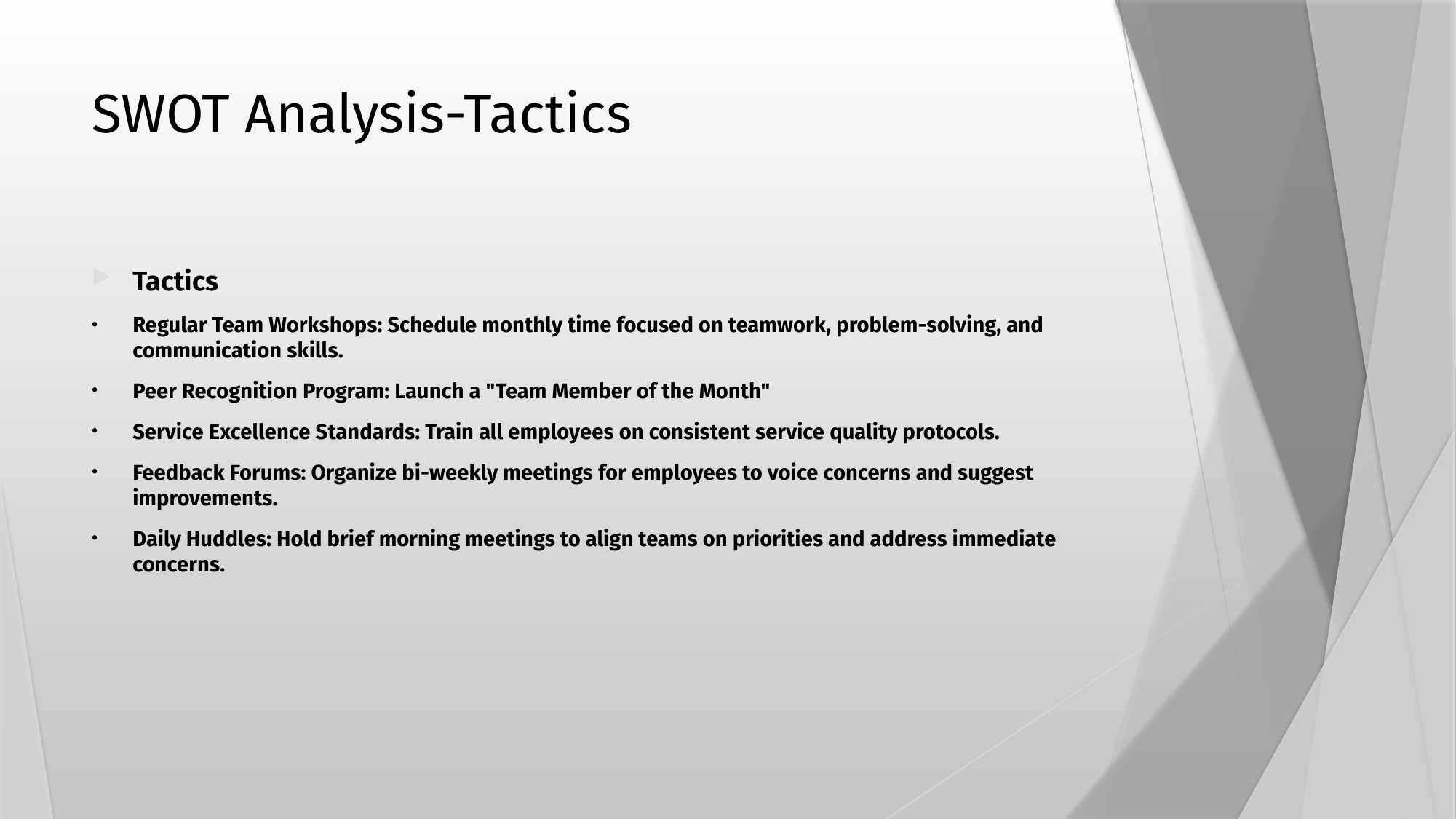

# SWOT Analysis-Tactics
Tactics
Regular Team Workshops: Schedule monthly time focused on teamwork, problem-solving, and communication skills.
Peer Recognition Program: Launch a "Team Member of the Month"
Service Excellence Standards: Train all employees on consistent service quality protocols.
Feedback Forums: Organize bi-weekly meetings for employees to voice concerns and suggest improvements.
Daily Huddles: Hold brief morning meetings to align teams on priorities and address immediate concerns.